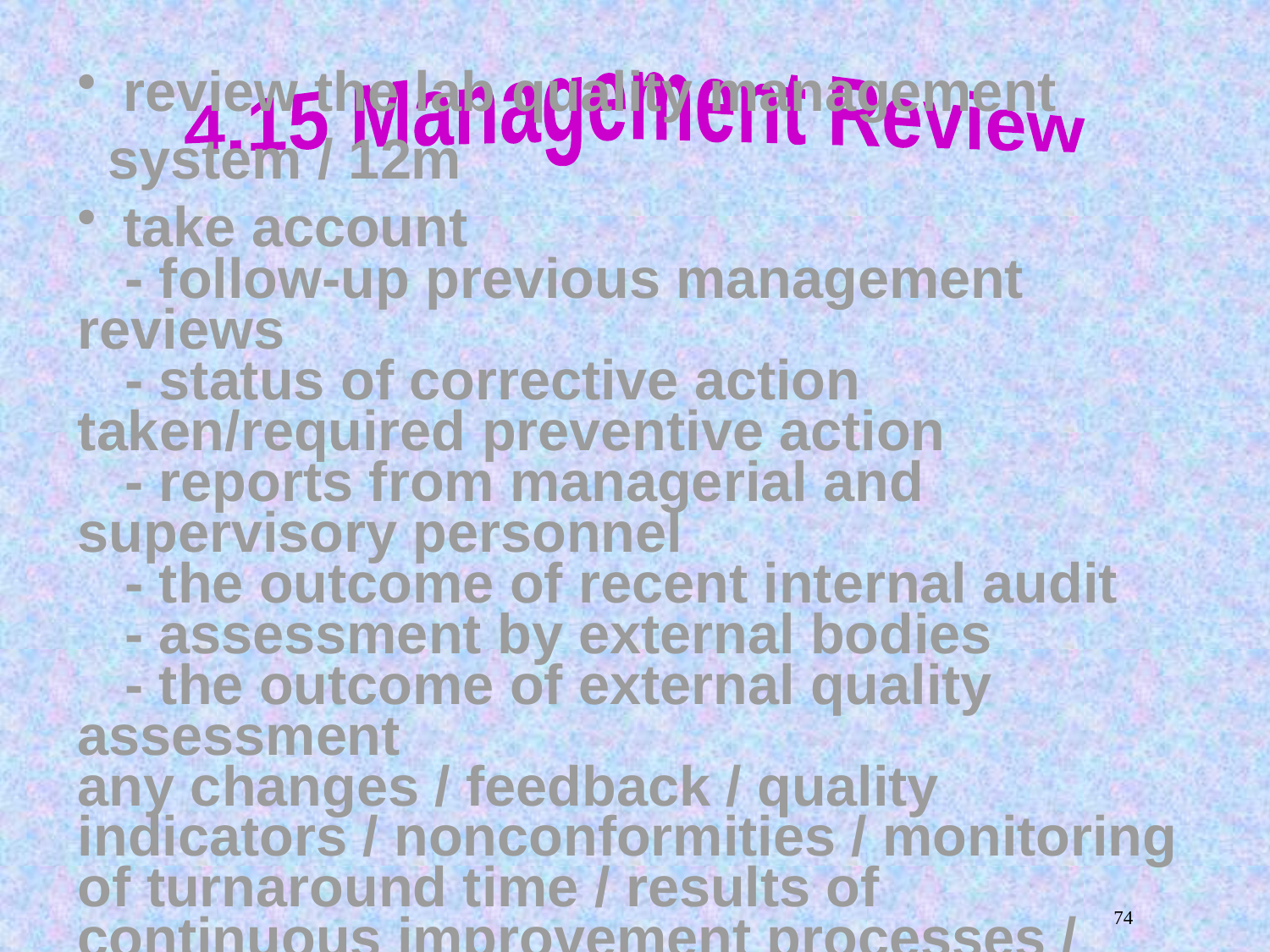

4.15 Management Review
 review the lab quality management system / 12m
 take account
   - follow-up previous management reviews
   - status of corrective action taken/required preventive action
   - reports from managerial and supervisory personnel
   - the outcome of recent internal audit
   - assessment by external bodies
   - the outcome of external quality assessment
any changes / feedback / quality indicators / nonconformities / monitoring of turnaround time / results of continuous improvement processes / evaluation of suppliers